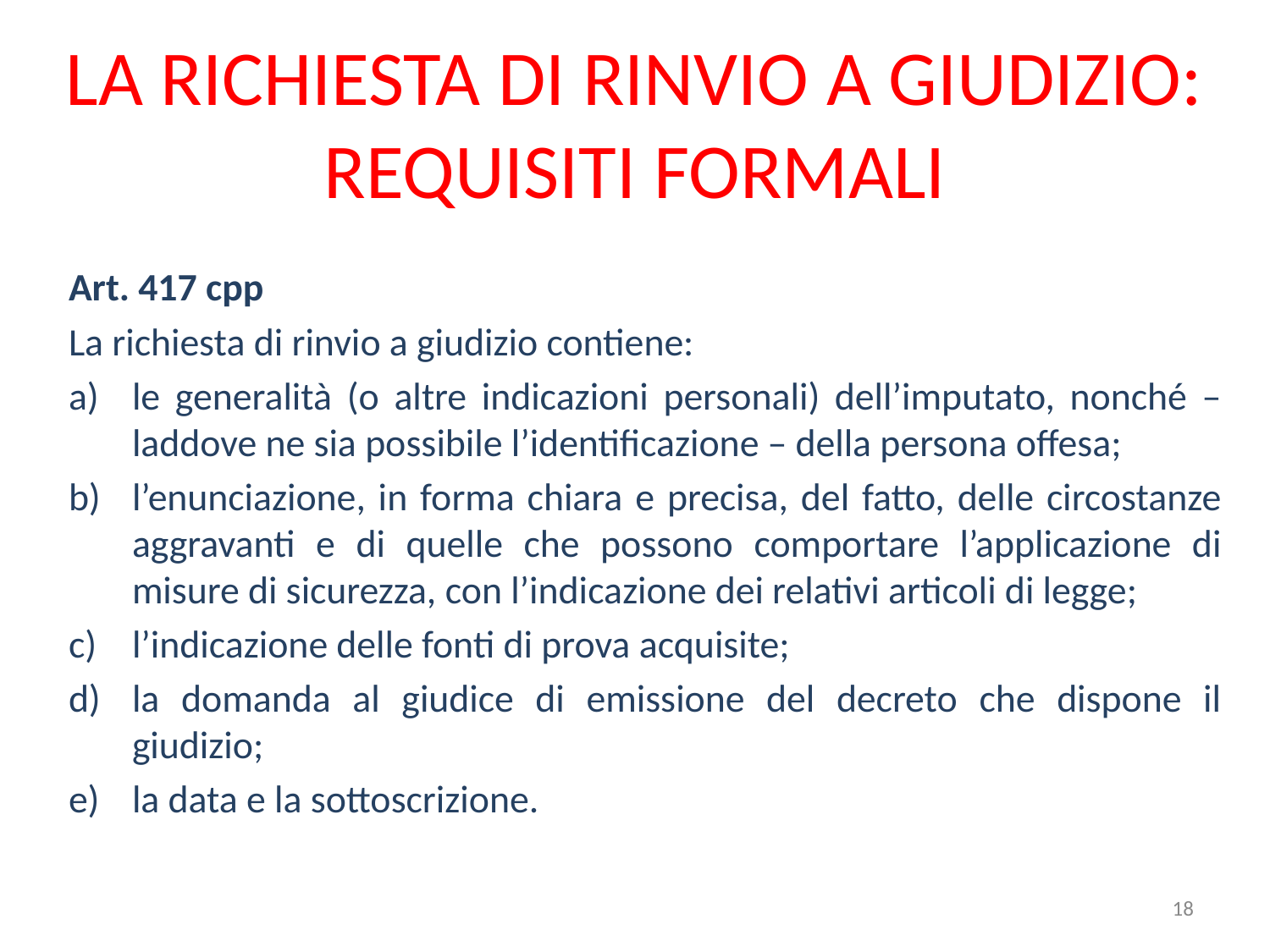

# LA RICHIESTA DI RINVIO A GIUDIZIO: REQUISITI FORMALI
Art. 417 cpp
La richiesta di rinvio a giudizio contiene:
le generalità (o altre indicazioni personali) dell’imputato, nonché – laddove ne sia possibile l’identificazione – della persona offesa;
l’enunciazione, in forma chiara e precisa, del fatto, delle circostanze aggravanti e di quelle che possono comportare l’applicazione di misure di sicurezza, con l’indicazione dei relativi articoli di legge;
l’indicazione delle fonti di prova acquisite;
la domanda al giudice di emissione del decreto che dispone il giudizio;
la data e la sottoscrizione.

18